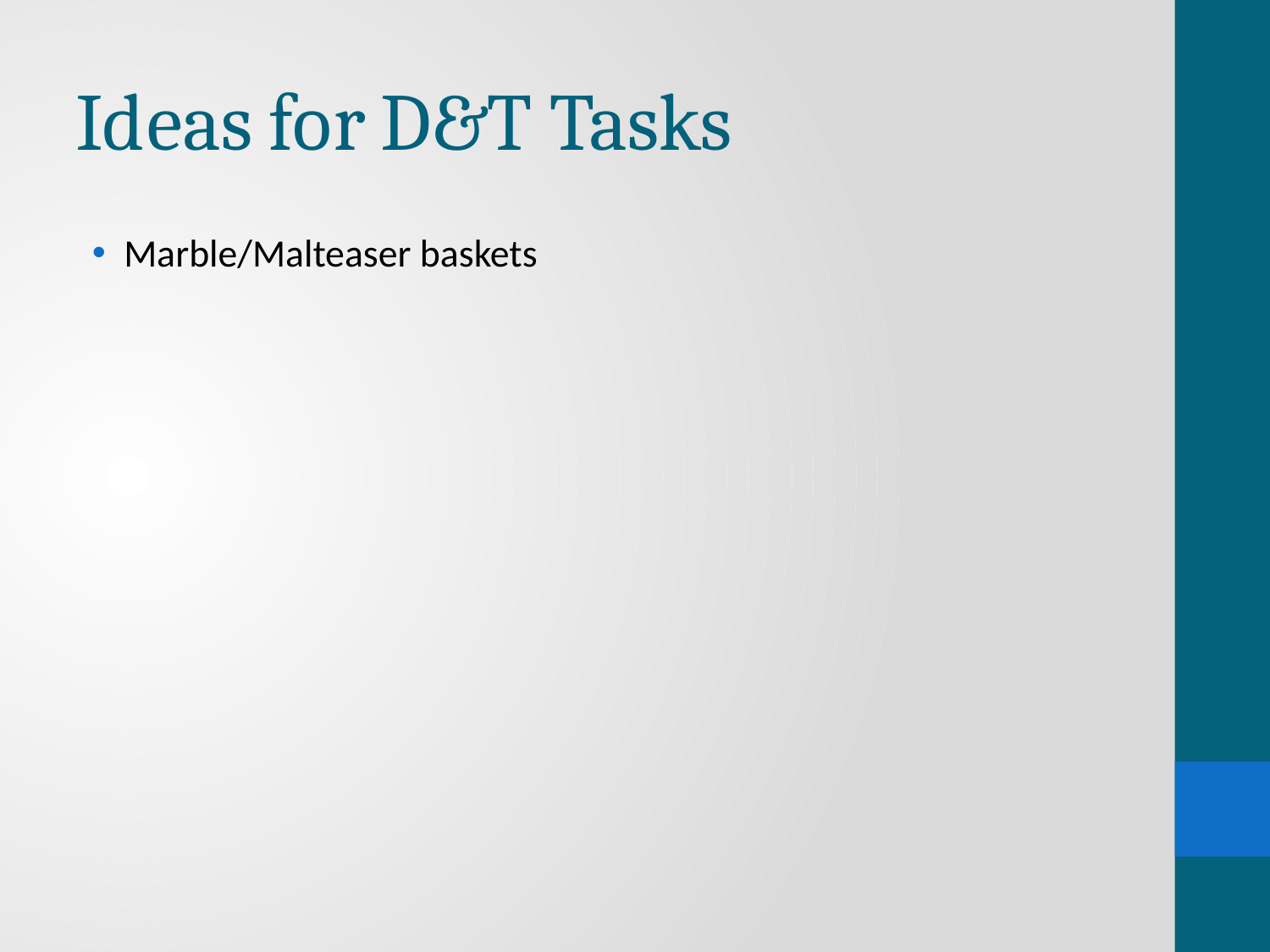

# Ideas for D&T Tasks
Marble/Malteaser baskets